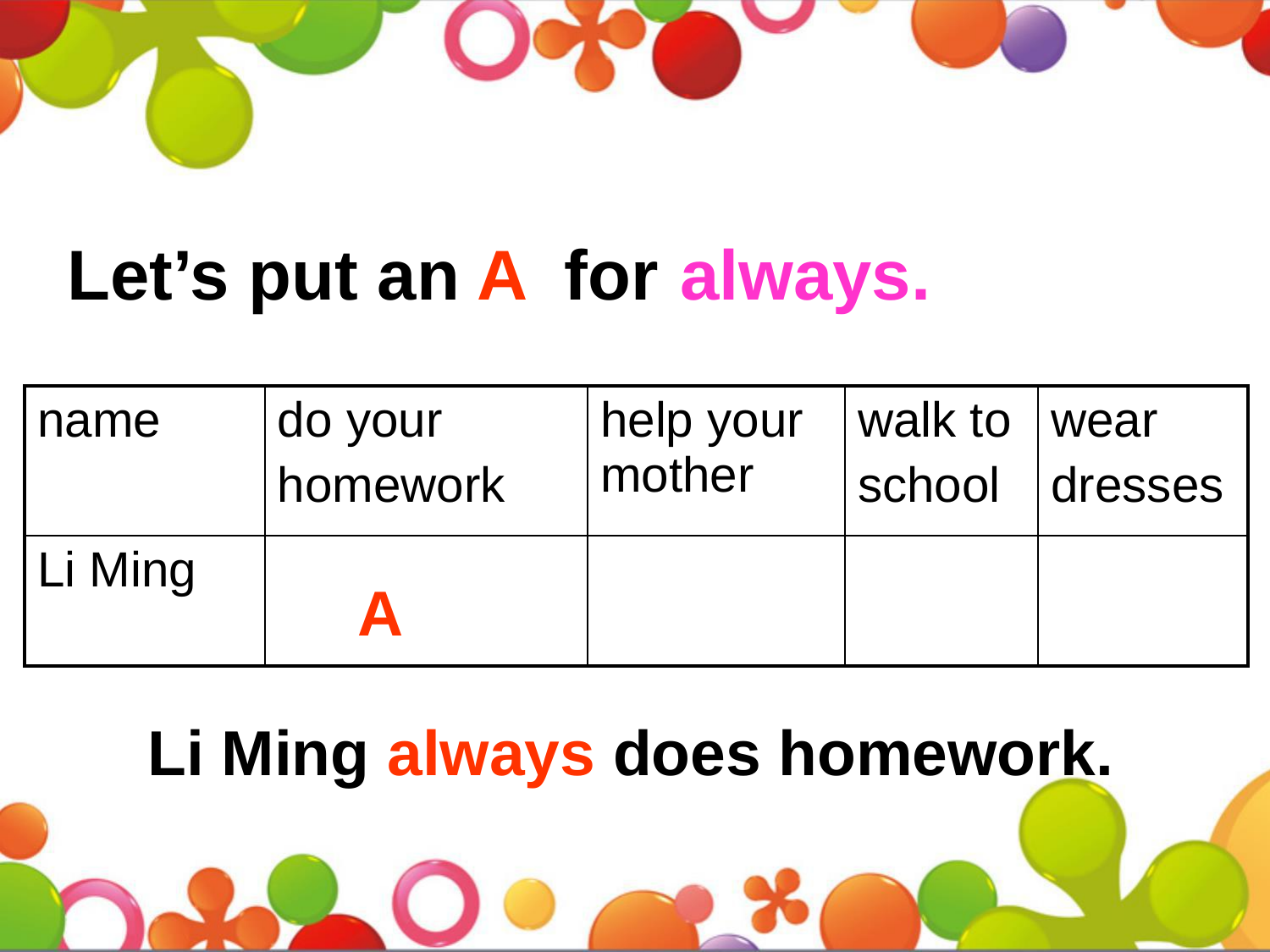

Let’s put an A  for always.
| name | do your homework | help your mother | walk to school | wear dresses |
| --- | --- | --- | --- | --- |
| Li Ming |  |  |  |  |
A

Li Ming always does homework.